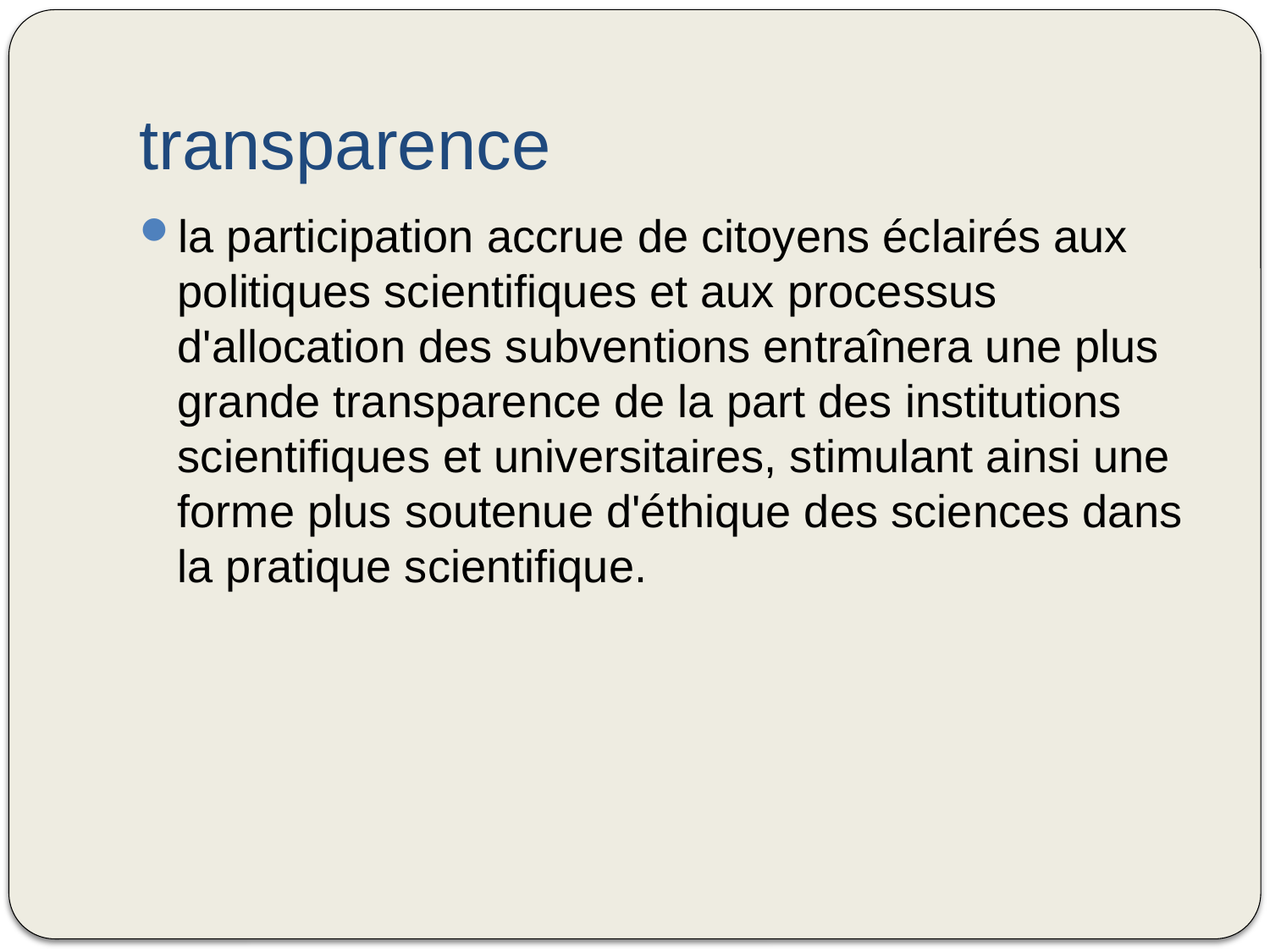

# transparence
la participation accrue de citoyens éclairés aux politiques scientifiques et aux processus d'allocation des subventions entraînera une plus grande transparence de la part des institutions scientifiques et universitaires, stimulant ainsi une forme plus soutenue d'éthique des sciences dans la pratique scientifique.